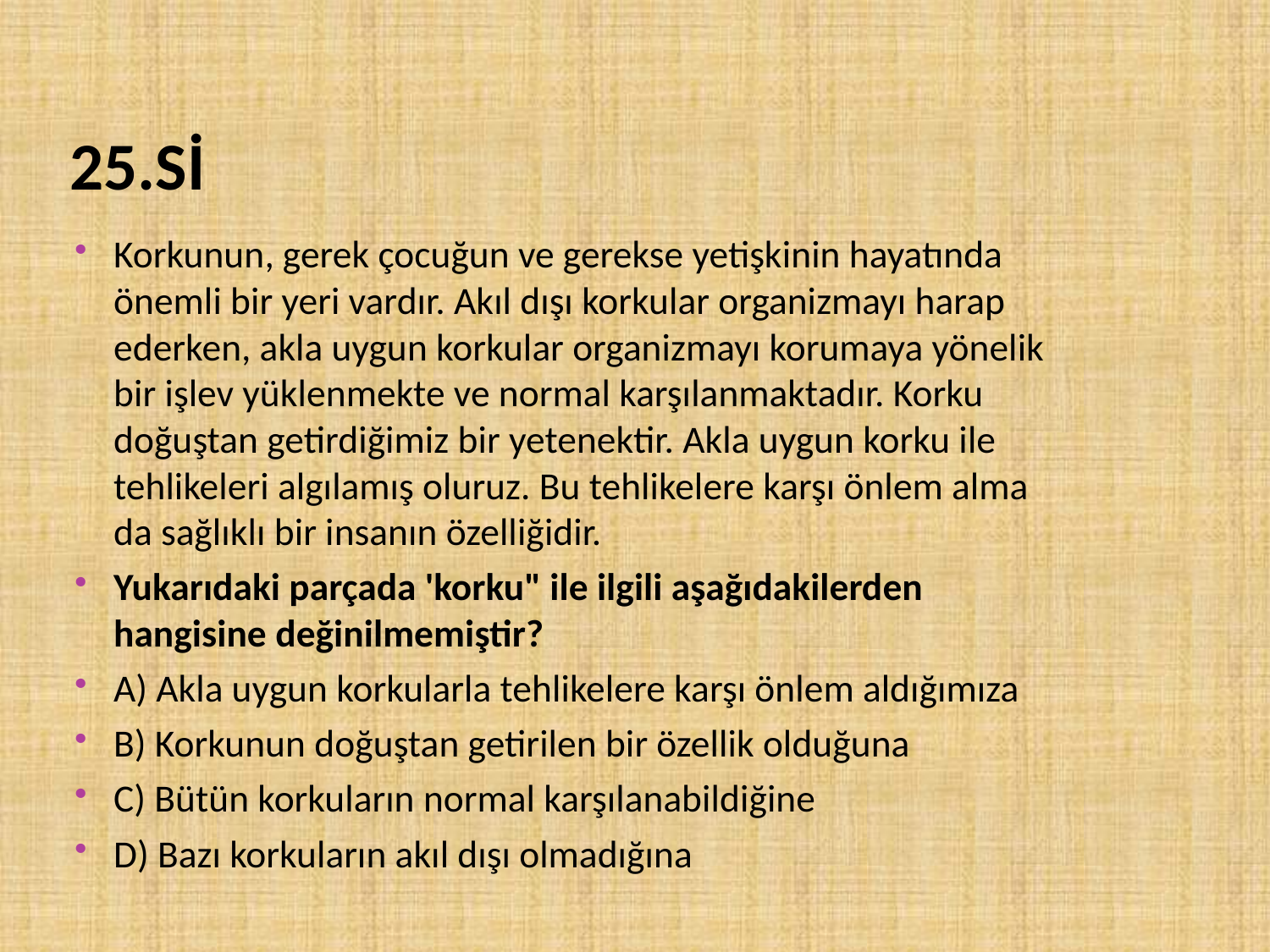

# 25.Sİ
Korkunun, gerek çocuğun ve gerekse yetişkinin hayatında önemli bir yeri vardır. Akıl dışı korkular organizmayı harap ederken, akla uygun korkular organizmayı korumaya yönelik bir işlev yüklenmekte ve normal karşılanmaktadır. Korku doğuştan getirdiğimiz bir yetenektir. Akla uygun korku ile tehlikeleri algılamış oluruz. Bu tehlikelere karşı önlem alma da sağlıklı bir insanın özelliğidir.
Yukarıdaki parçada 'korku" ile ilgili aşağıdakilerden hangisine değinilmemiştir?
A) Akla uygun korkularla tehlikelere karşı önlem aldığımıza
B) Korkunun doğuştan getirilen bir özellik olduğuna
C) Bütün korkuların normal karşılanabildiğine
D) Bazı korkuların akıl dışı olmadığına